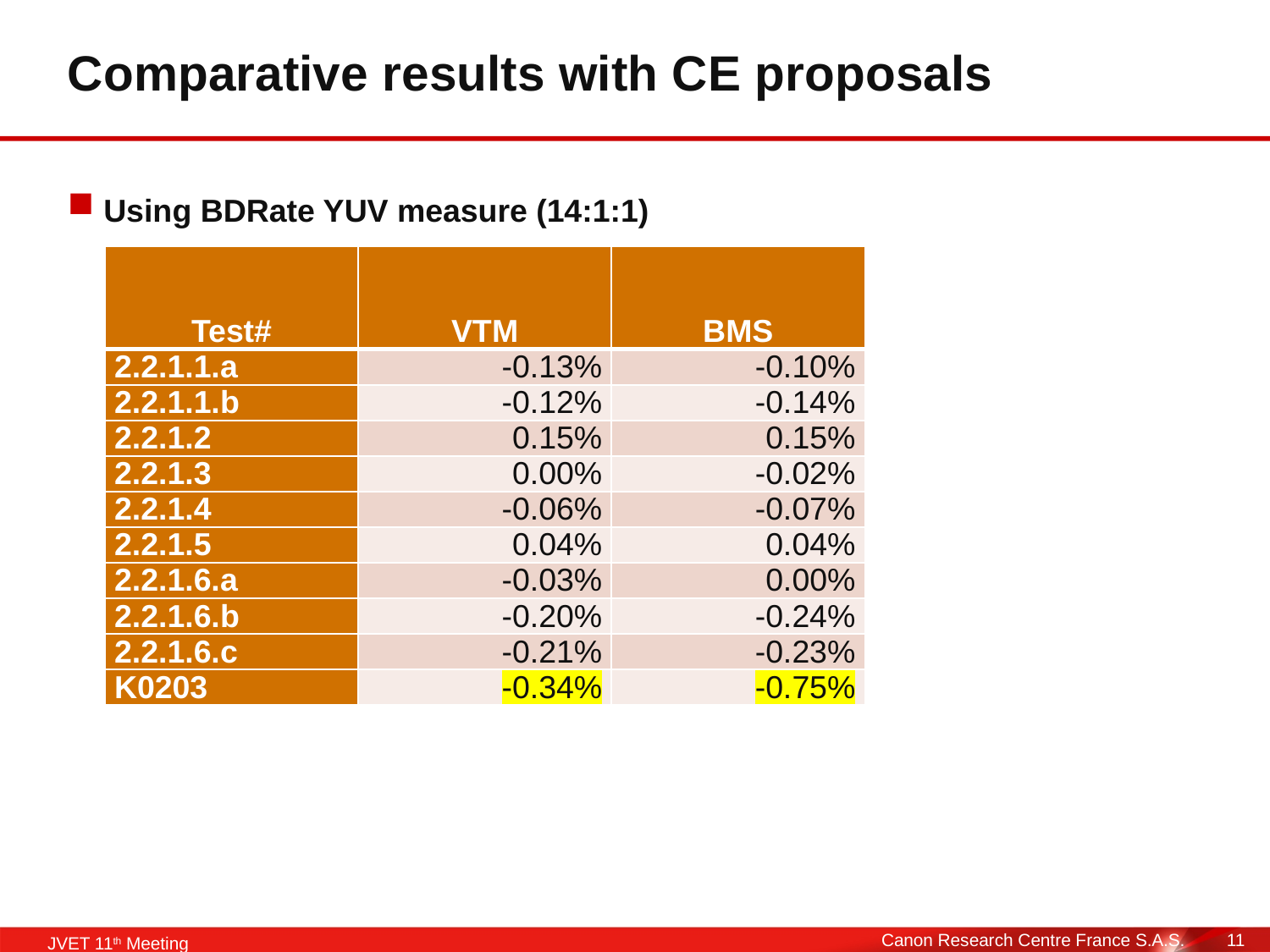

# Comparative results with CE proposals
 Using BDRate YUV measure (14:1:1)
| Test# | VTM | BMS |
| --- | --- | --- |
| 2.2.1.1.a | -0.13% | -0.10% |
| 2.2.1.1.b | -0.12% | -0.14% |
| 2.2.1.2 | 0.15% | 0.15% |
| 2.2.1.3 | 0.00% | -0.02% |
| 2.2.1.4 | -0.06% | -0.07% |
| 2.2.1.5 | 0.04% | 0.04% |
| 2.2.1.6.a | -0.03% | 0.00% |
| 2.2.1.6.b | -0.20% | -0.24% |
| 2.2.1.6.c | -0.21% | -0.23% |
| K0203 | -0.34% | -0.75% |
Canon Research Centre France S.A.S.
11